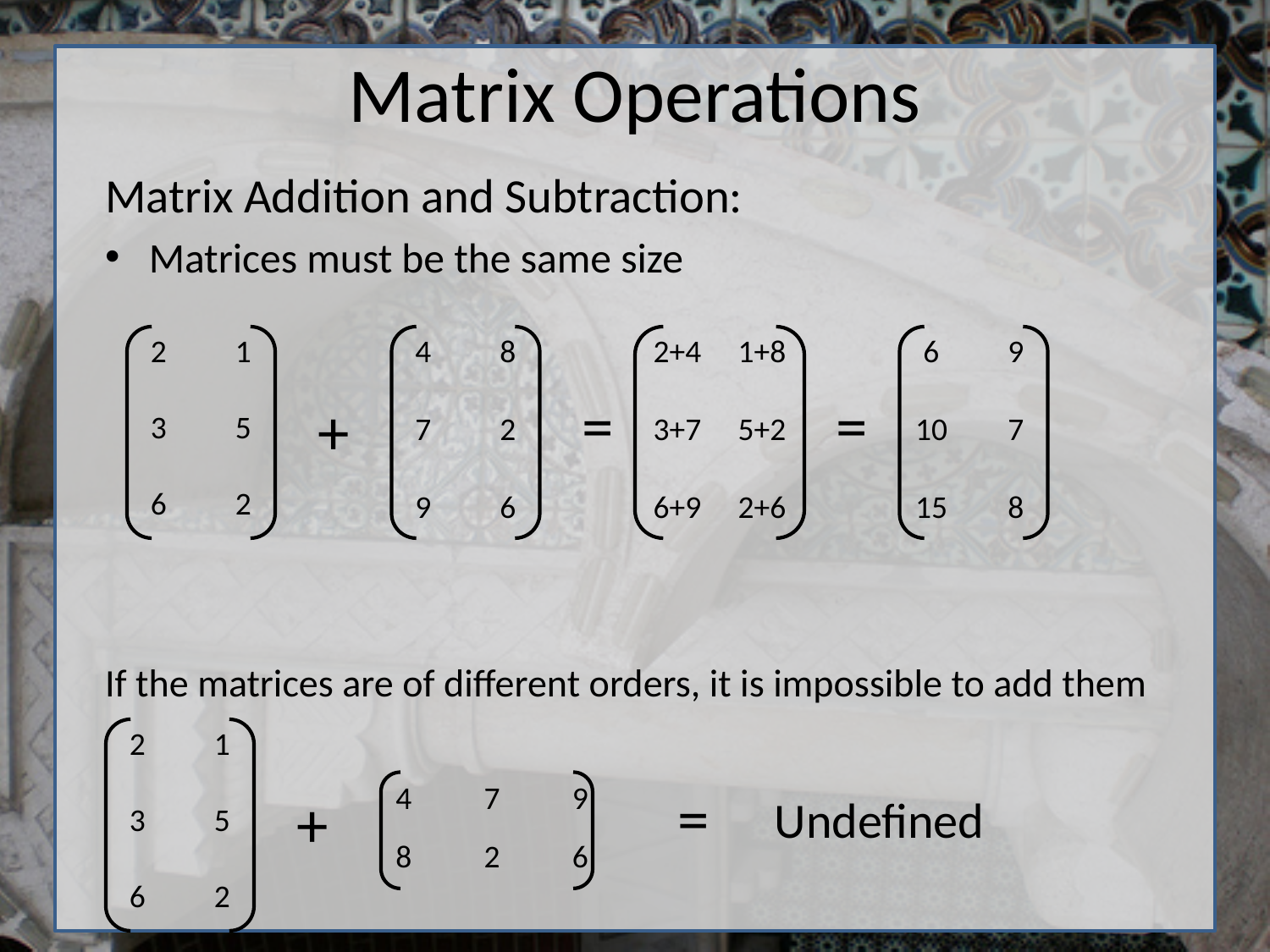

# Matrix Operations

Matrix Addition and Subtraction:
Matrices must be the same size

If the matrices are of different orders, it is impossible to add them
| 2 | 1 |
| --- | --- |
| 3 | 5 |
| 6 | 2 |
| 4 | 8 |
| --- | --- |
| 7 | 2 |
| 9 | 6 |
| 2+4 | 1+8 |
| --- | --- |
| 3+7 | 5+2 |
| 6+9 | 2+6 |
| 6 | 9 |
| --- | --- |
| 10 | 7 |
| 15 | 8 |

=
=
+
| 2 | 1 |
| --- | --- |
| 3 | 5 |
| 6 | 2 |

| 4 | 7 | 9 |
| --- | --- | --- |
| 8 | 2 | 6 |

=
+
Undefined